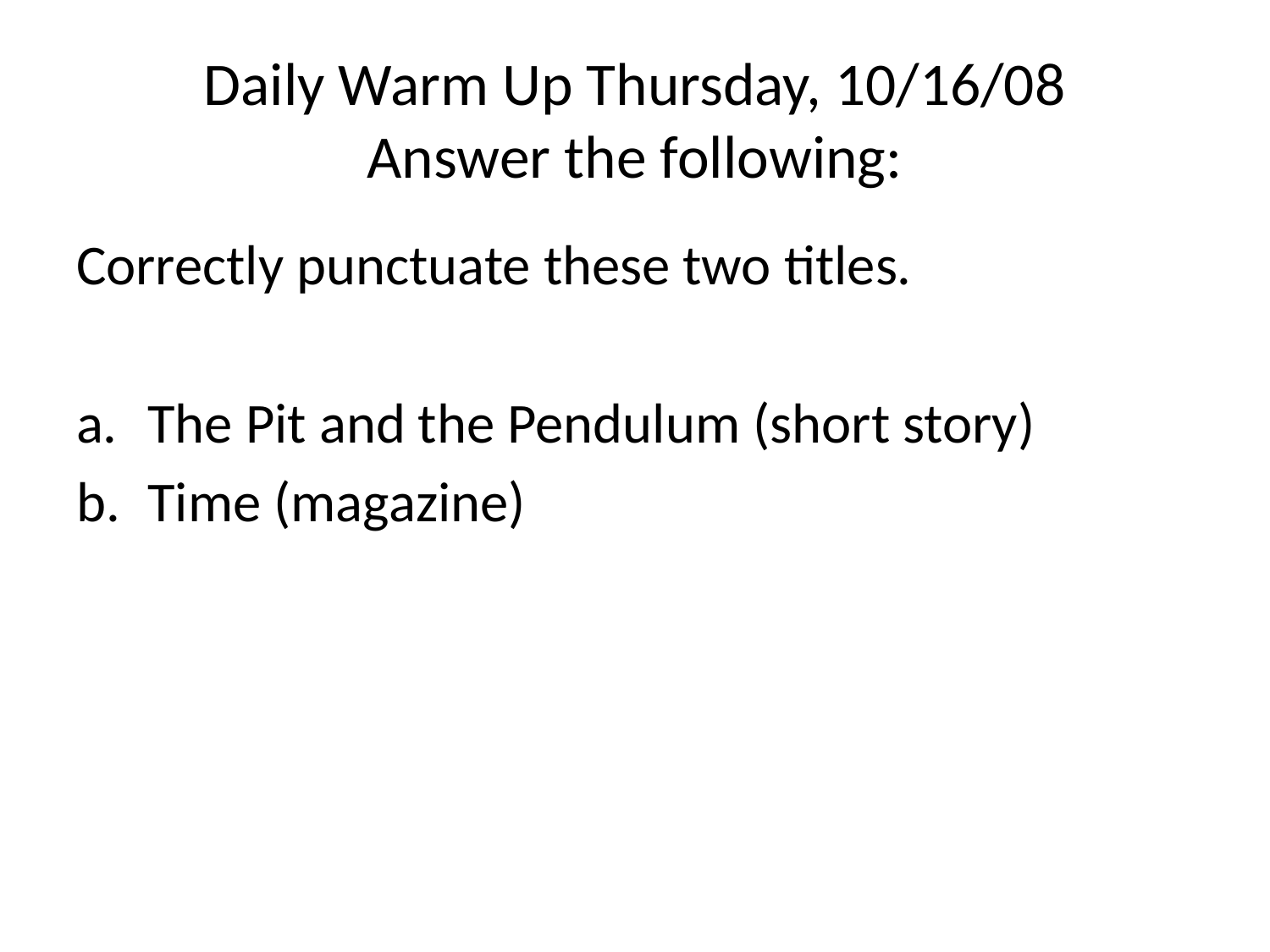

# Daily Warm Up Thursday, 10/16/08 Answer the following:
Correctly punctuate these two titles.

The Pit and the Pendulum (short story)
Time (magazine)